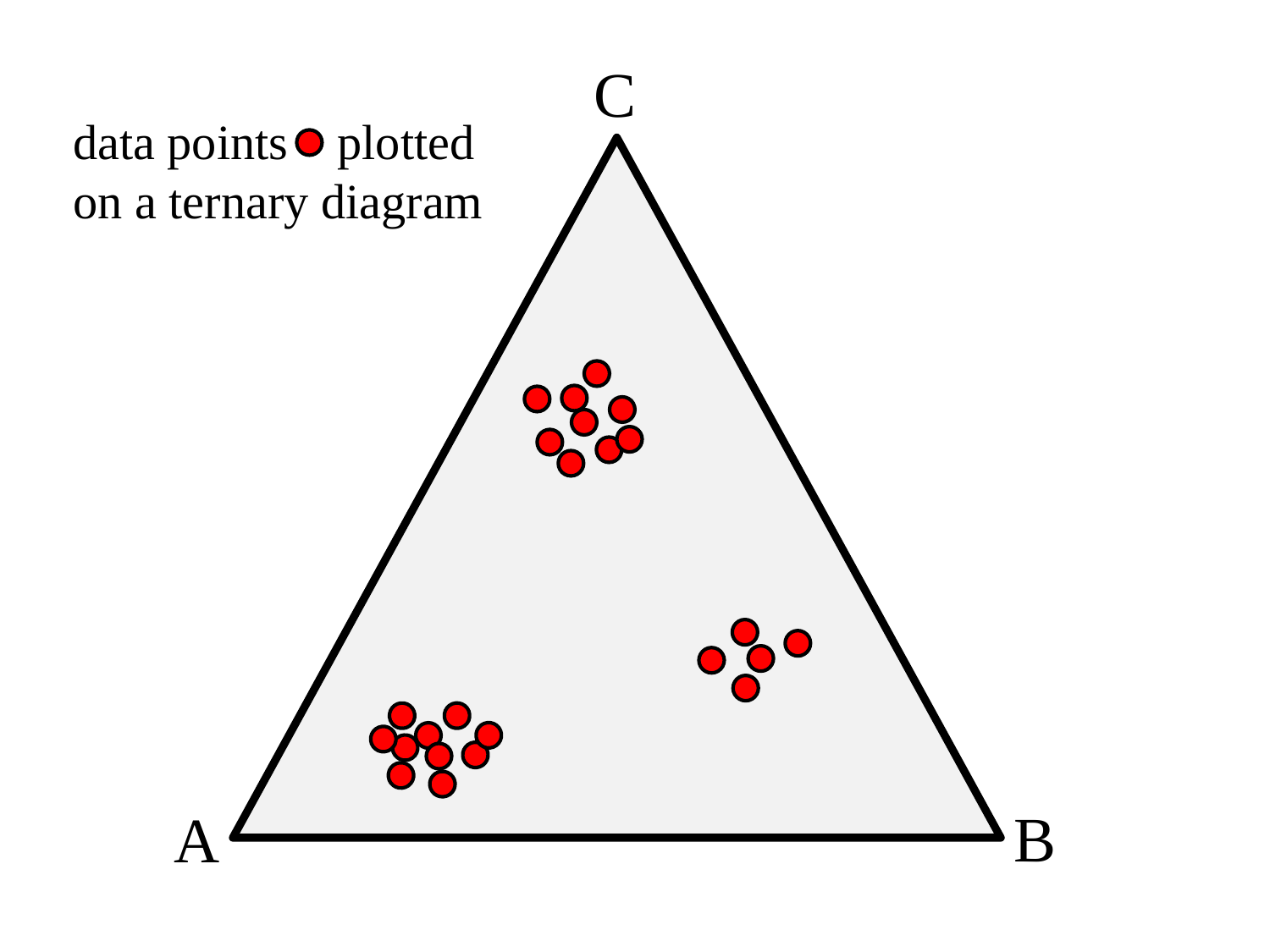

C
data points    plotted
on a ternary diagram

B
A